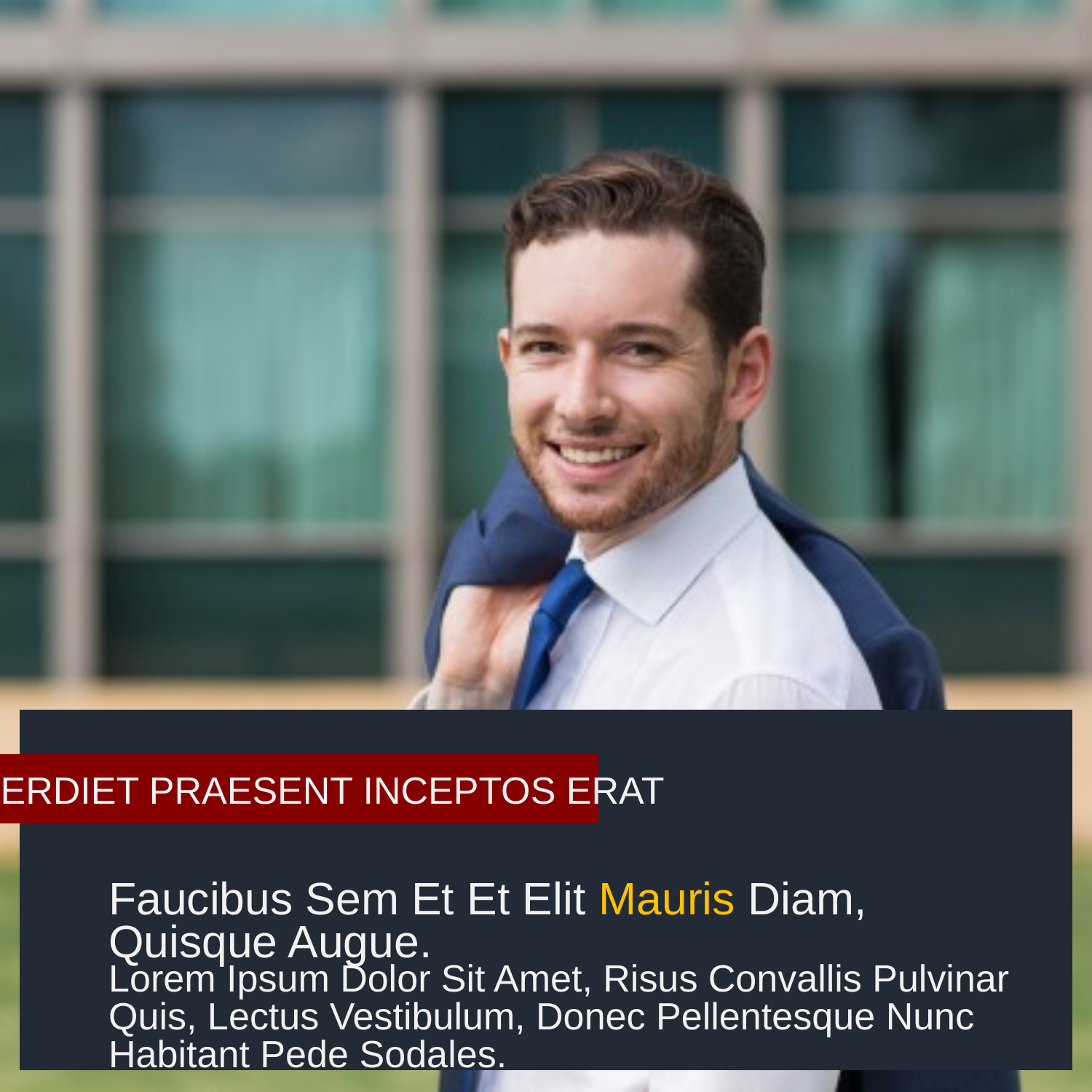

IMPERDIET PRAESENT INCEPTOS ERAT
Faucibus Sem Et Et Elit Mauris Diam, Quisque Augue.
Lorem Ipsum Dolor Sit Amet, Risus Convallis Pulvinar Quis, Lectus Vestibulum, Donec Pellentesque Nunc Habitant Pede Sodales.